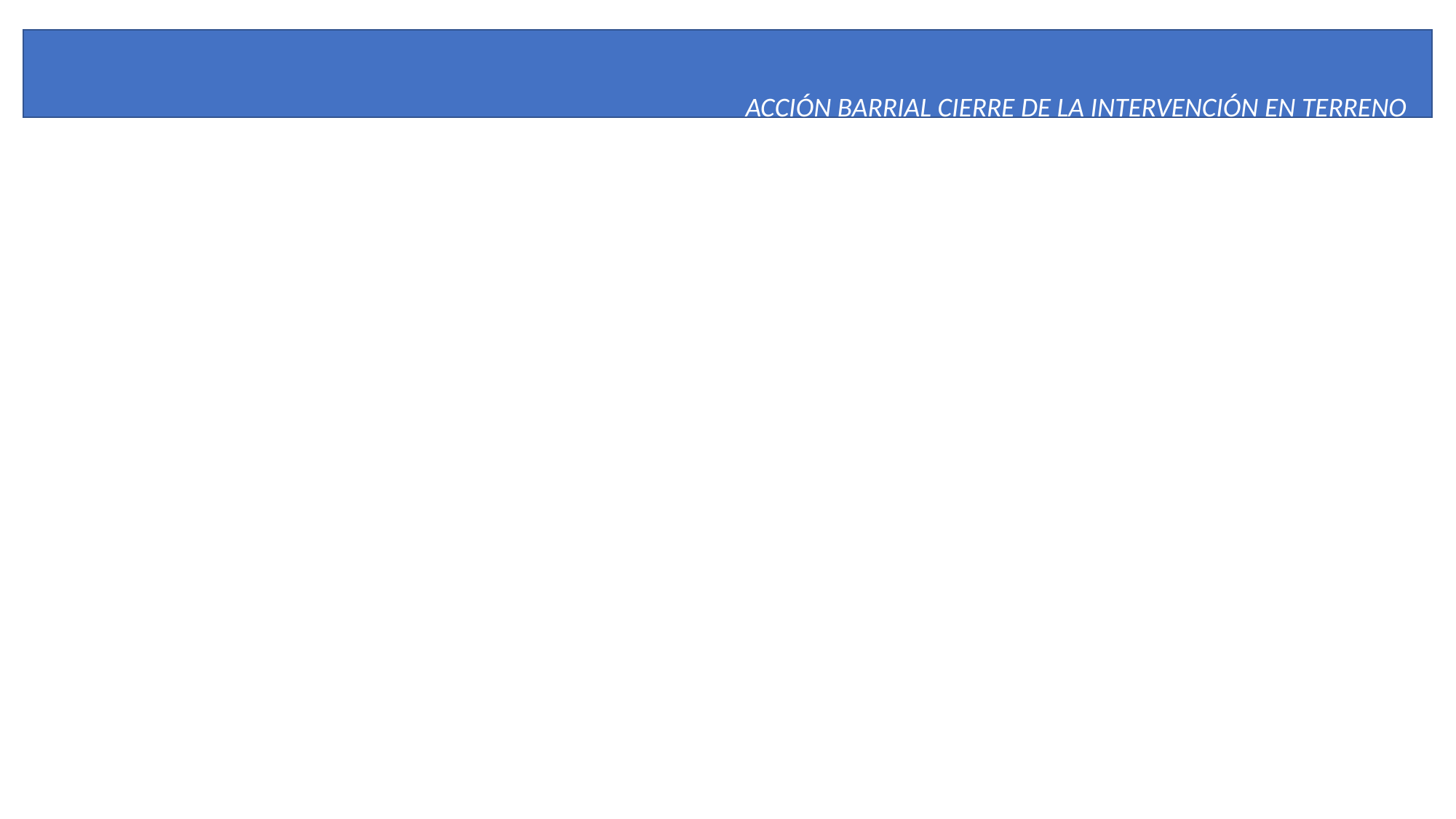

ACCIÓN BARRIAL CIERRE DE LA INTERVENCIÓN EN TERRENO